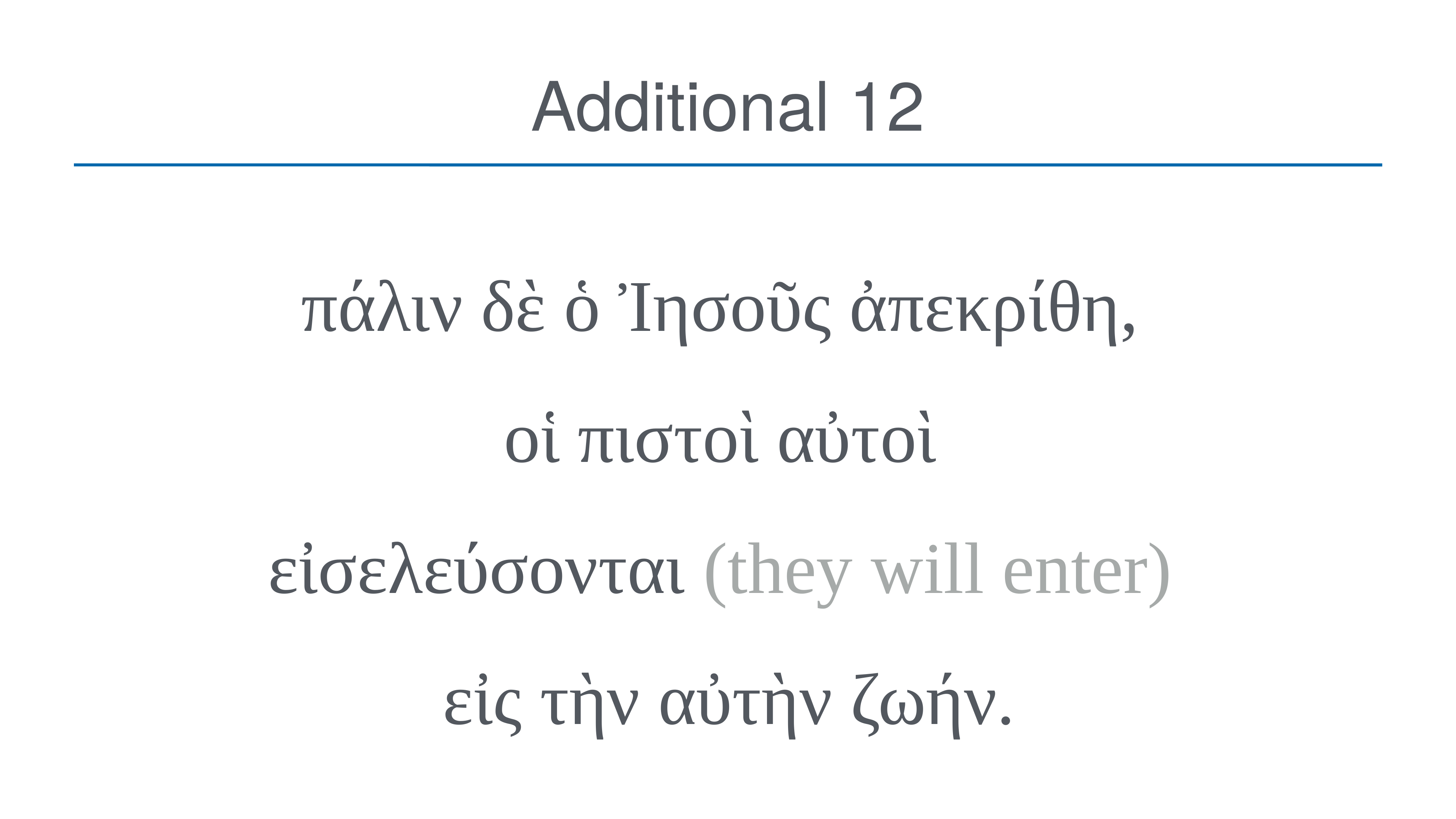

# Additional 12
πάλιν δὲ ὁ Ἰησοῦς ἀπεκρίθη,
οἱ πιστοὶ αὐτοὶ
εἰσελεύσονται (they will enter)
εἰς τὴν αὐτὴν ζωήν.